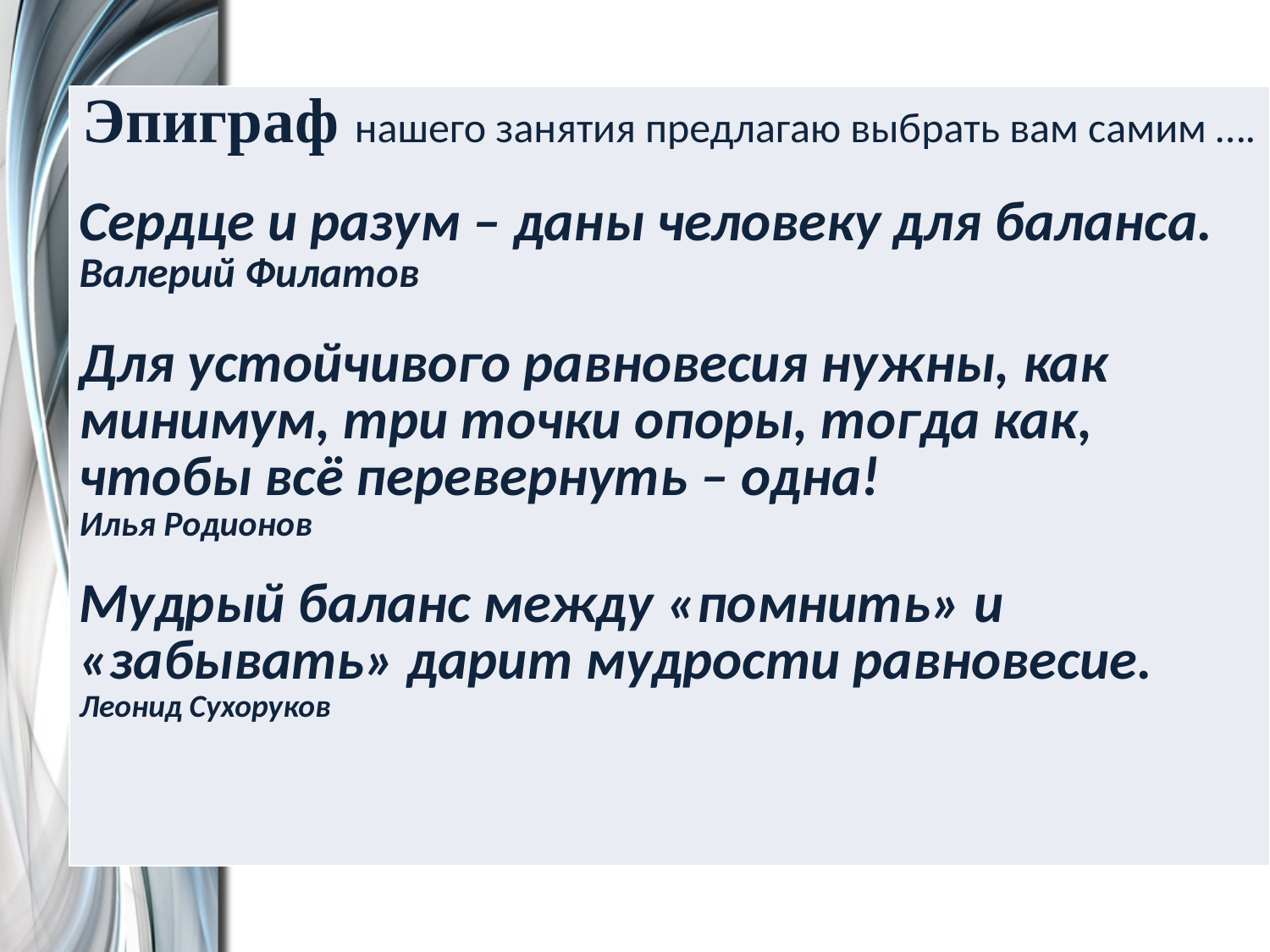

| Эпиграф нашего занятия предлагаю выбрать вам самим …. Сердце и разум – даны человеку для баланса. Валерий Филатов Для устойчивого равновесия нужны, как минимум, три точки опоры, тогда как, чтобы всё перевернуть – одна! Илья Родионов Мудрый баланс между «помнить» и «забывать» дарит мудрости равновесие. Леонид Сухоруков |
| --- |